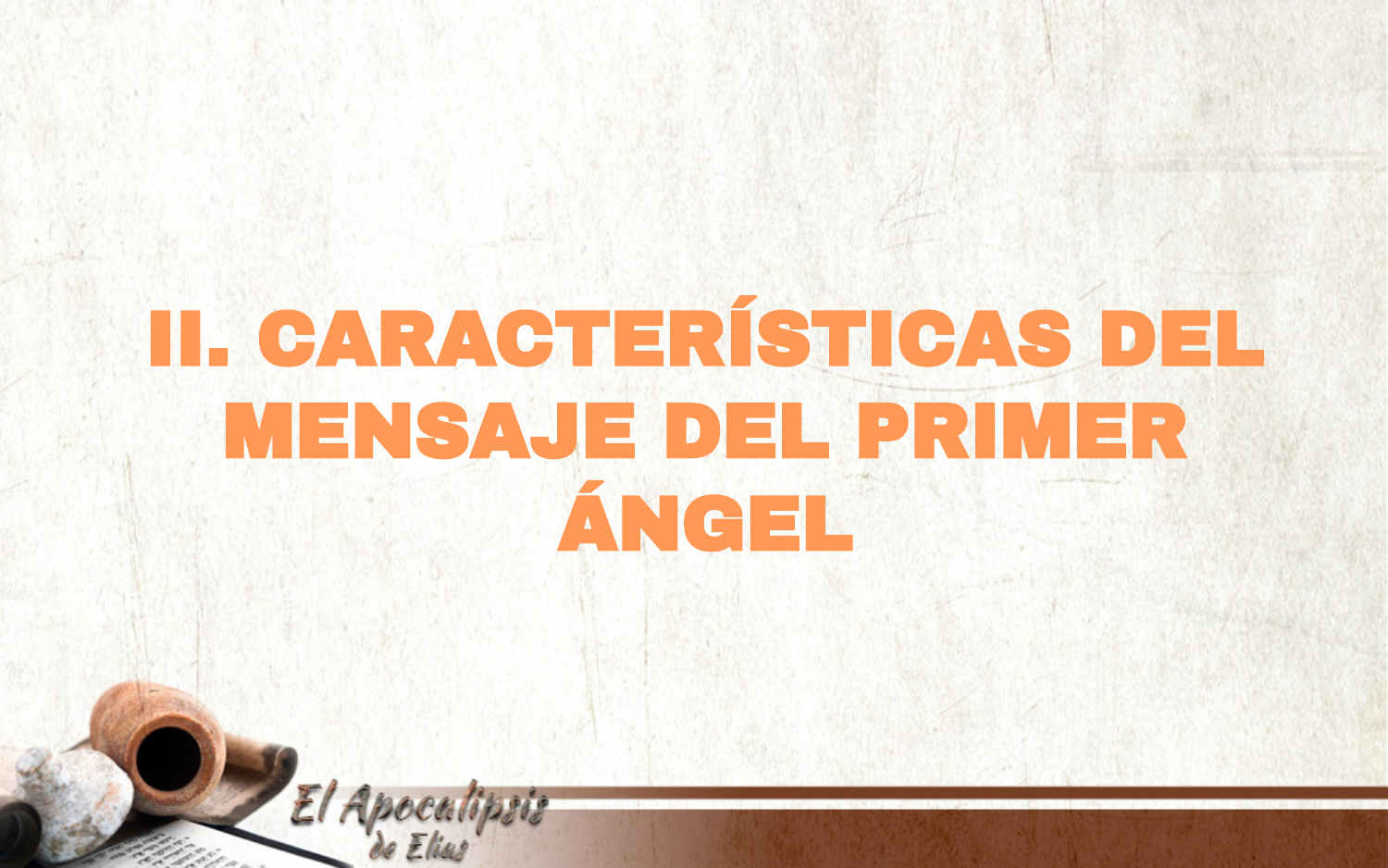

II. CARACTERÍSTICAS DEL MENSAJE DEL PRIMER ÁNGEL